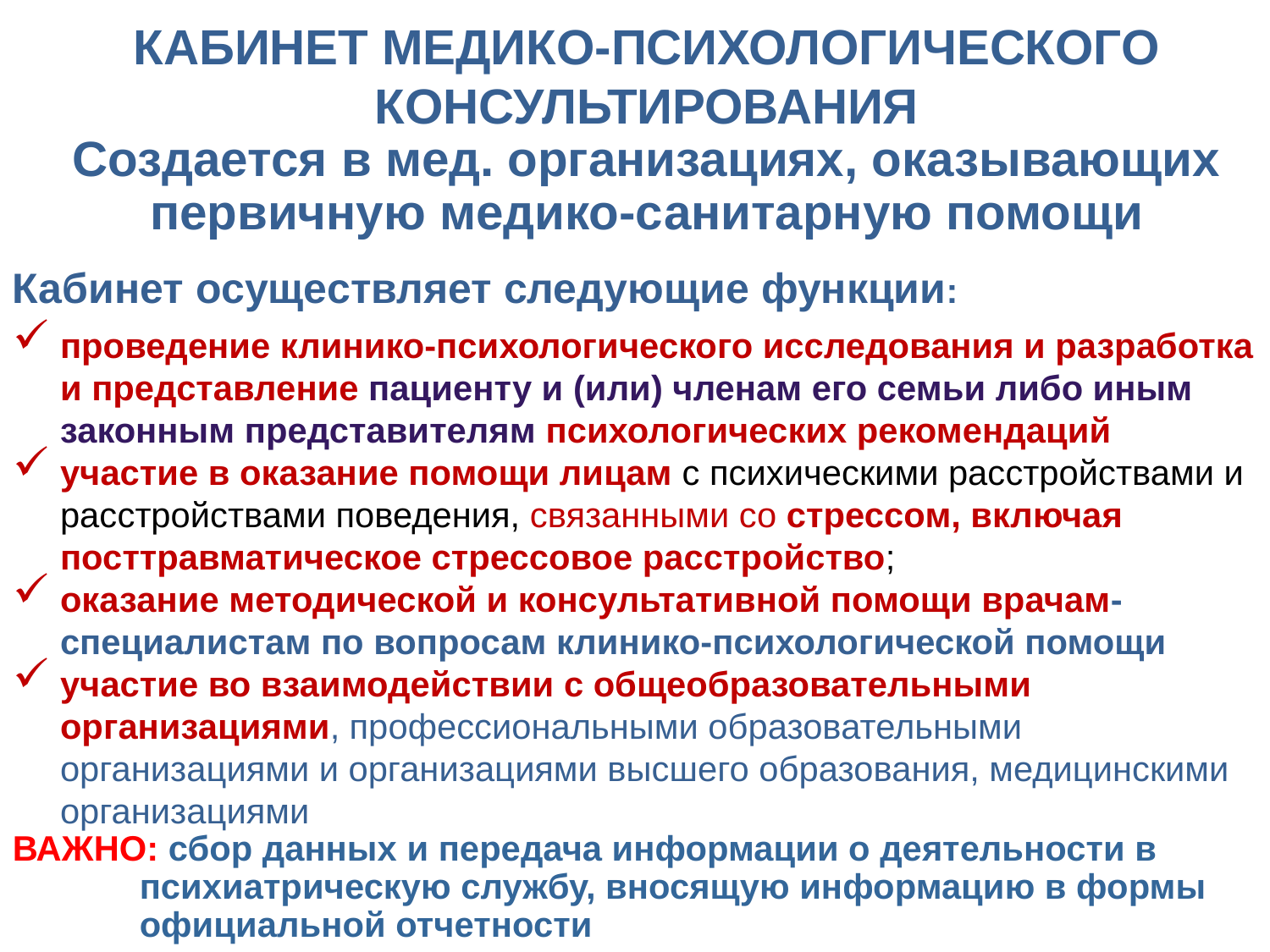

КАБИНЕТ МЕДИКО-ПСИХОЛОГИЧЕСКОГО КОНСУЛЬТИРОВАНИЯ
Создается в мед. организациях, оказывающих первичную медико-санитарную помощи
Кабинет осуществляет следующие функции:
проведение клинико-психологического исследования и разработка и представление пациенту и (или) членам его семьи либо иным законным представителям психологических рекомендаций
участие в оказание помощи лицам с психическими расстройствами и расстройствами поведения, связанными со стрессом, включая посттравматическое стрессовое расстройство;
оказание методической и консультативной помощи врачам-специалистам по вопросам клинико-психологической помощи
участие во взаимодействии с общеобразовательными организациями, профессиональными образовательными организациями и организациями высшего образования, медицинскими организациями
ВАЖНО: сбор данных и передача информации о деятельности в 	психиатрическую службу, вносящую информацию в формы 	официальной отчетности